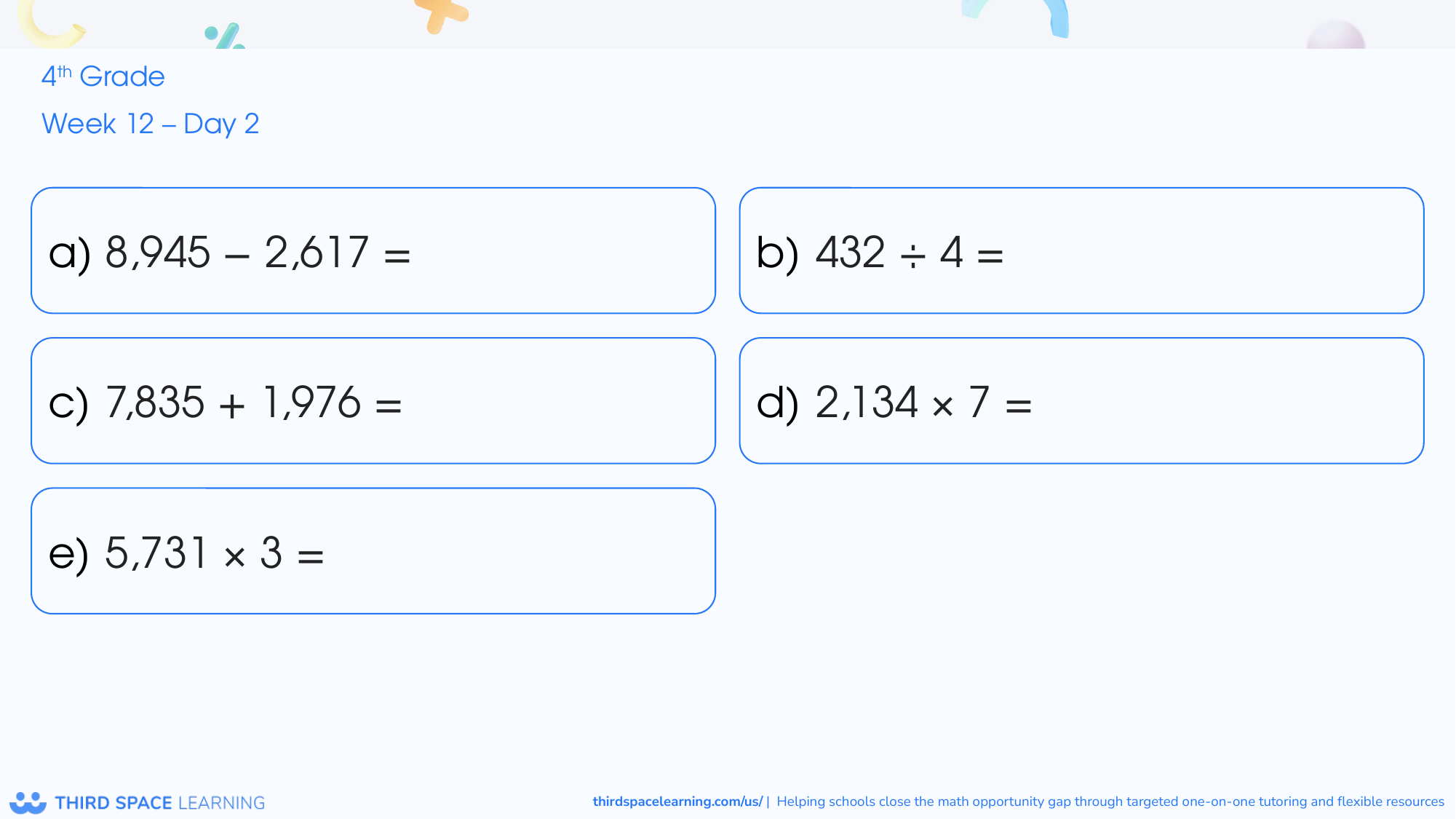

4th Grade
Week 12 – Day 2
8,945 − 2,617 =
432 ÷ 4 =
7,835 + 1,976 =
2,134 × 7 =
5,731 × 3 =